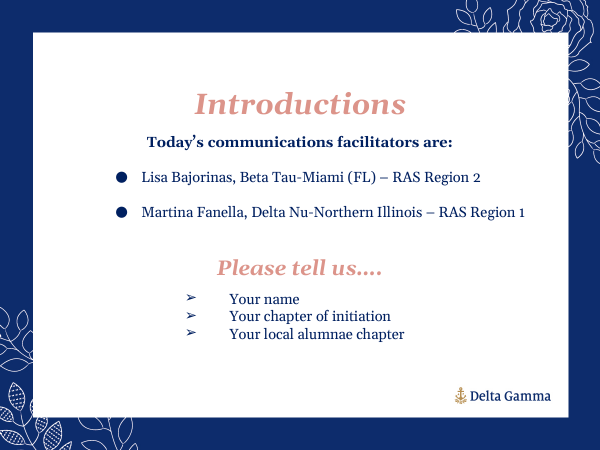

Introductions

Today’s communications facilitators are:

Lisa Bajorinas, Beta Tau-Miami (FL) – RAS Region 2

Martina Fanella, Delta Nu-Northern Illinois – RAS Region 1

Please tell us….

Your name
Your chapter of initiation
Your local alumnae chapter